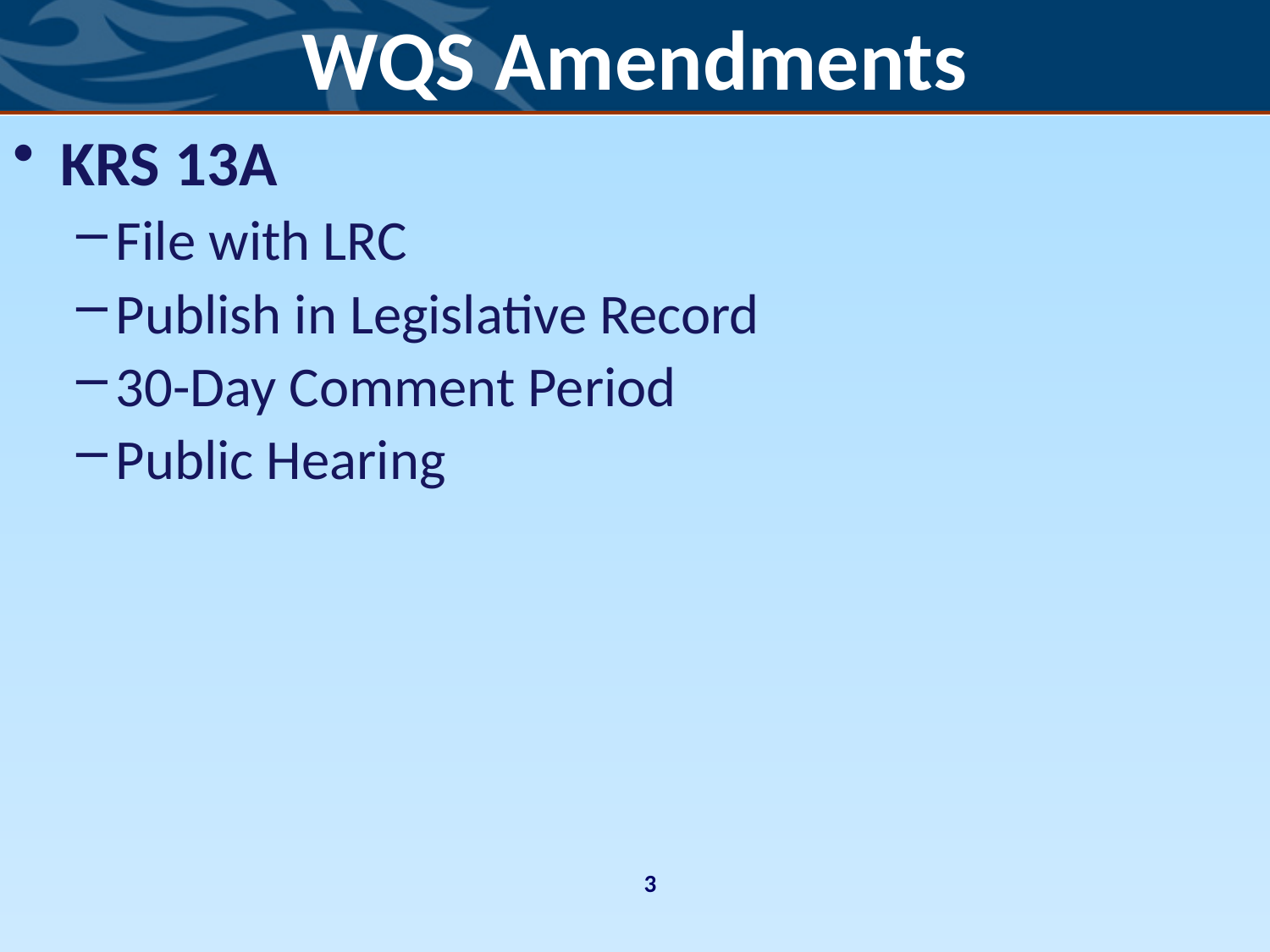

# WQS Amendments
KRS 13A
File with LRC
Publish in Legislative Record
30-Day Comment Period
Public Hearing

3